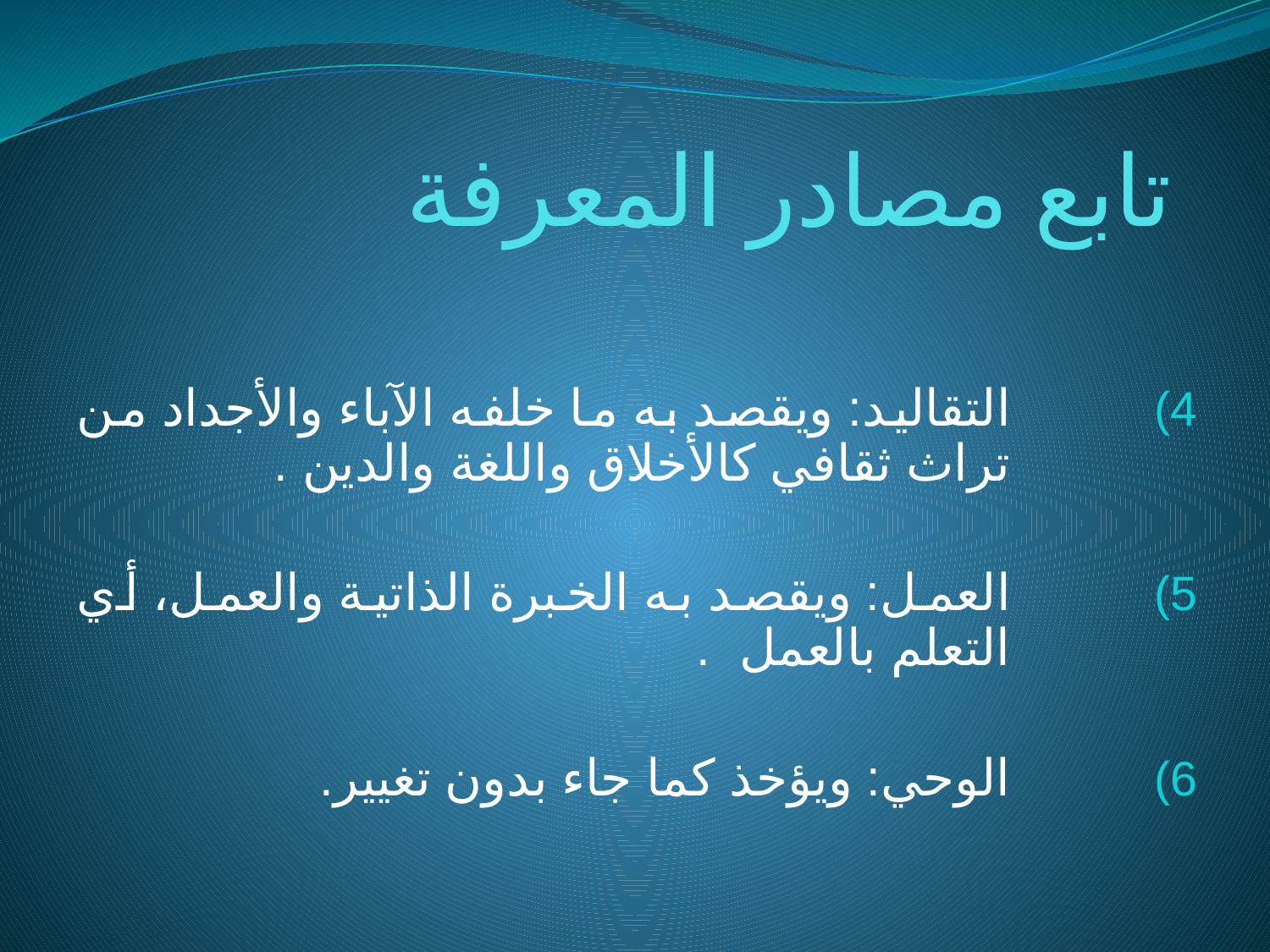

# تابع مصادر المعرفة
التقاليد: ويقصد به ما خلفه الآباء والأجداد من تراث ثقافي كالأخلاق واللغة والدين .

العمل: ويقصد به الخبرة الذاتية والعمل، أي التعلم بالعمل  .

الوحي: ويؤخذ كما جاء بدون تغيير.